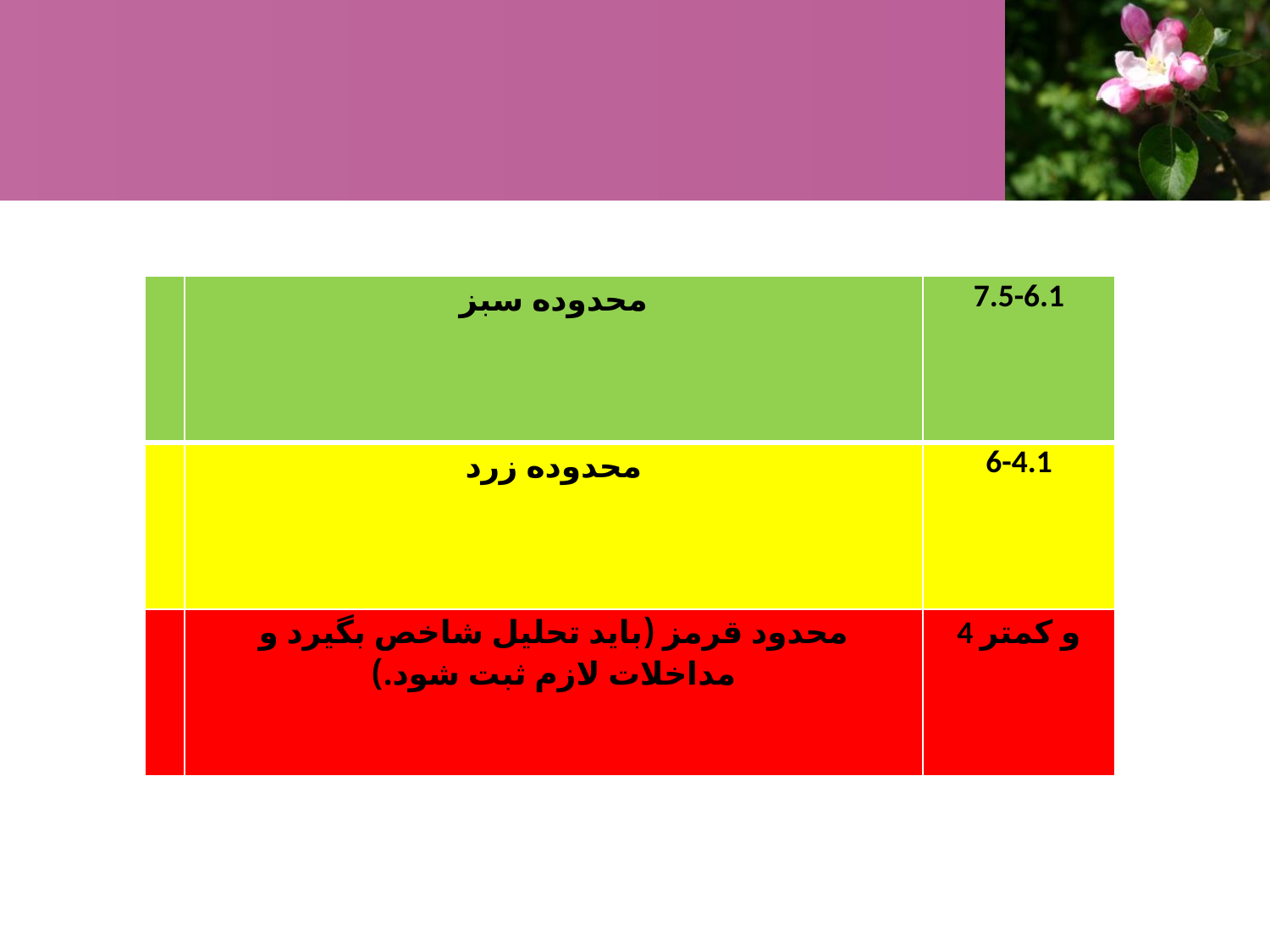

|  | محدوده سبز | 7.5-6.1 |
| --- | --- | --- |
|  | محدوده زرد | 6-4.1 |
|  | محدود قرمز (باید تحلیل شاخص بگیرد و مداخلات لازم ثبت شود.) | 4 و کمتر |